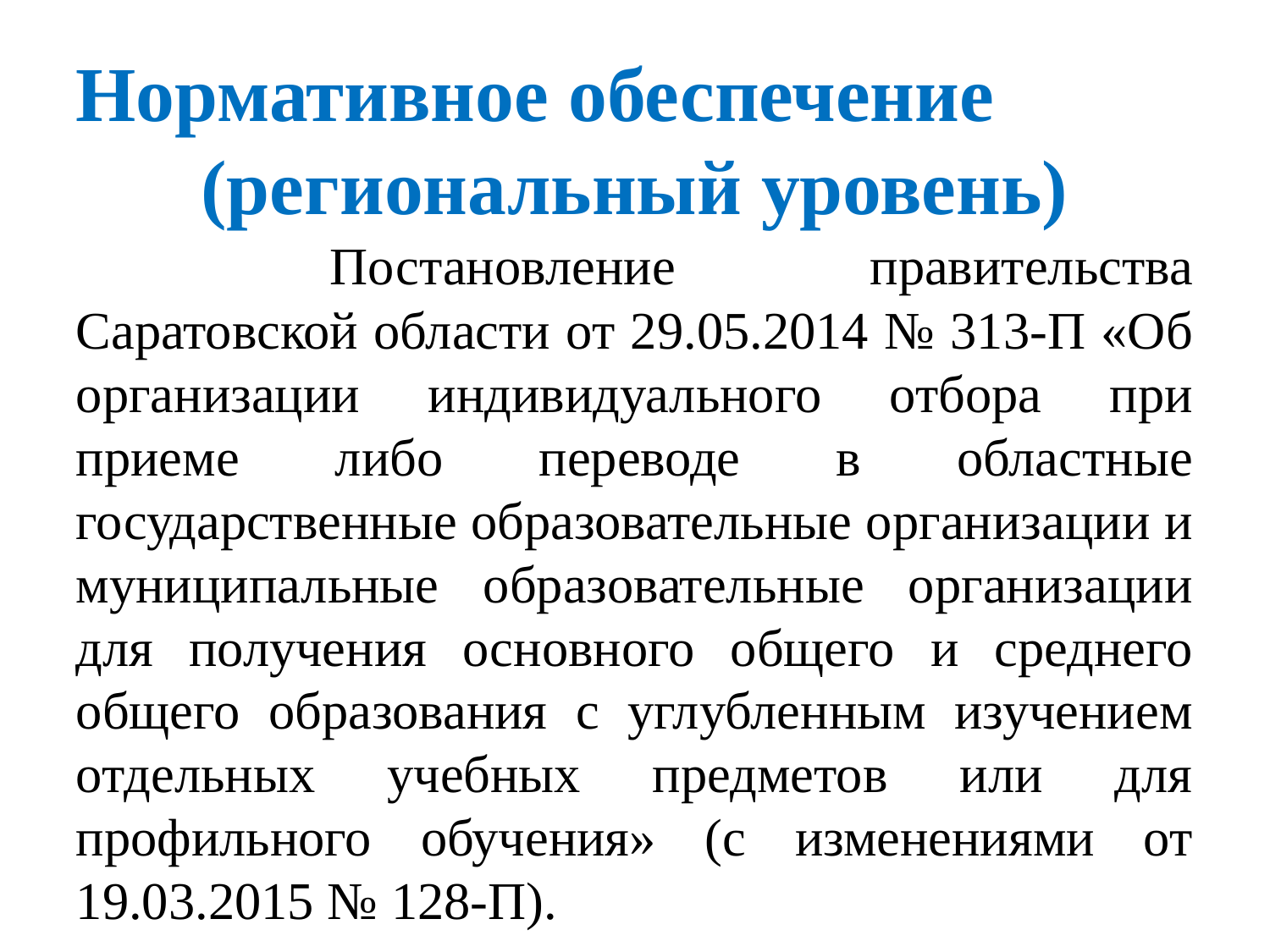

Нормативное обеспечение
(региональный уровень)
		Постановление правительства Саратовской области от 29.05.2014 № 313-П «Об организации индивидуального отбора при приеме либо переводе в областные государственные образовательные организации и муниципальные образовательные организации для получения основного общего и среднего общего образования с углубленным изучением отдельных учебных предметов или для профильного обучения» (с изменениями от 19.03.2015 № 128-П).